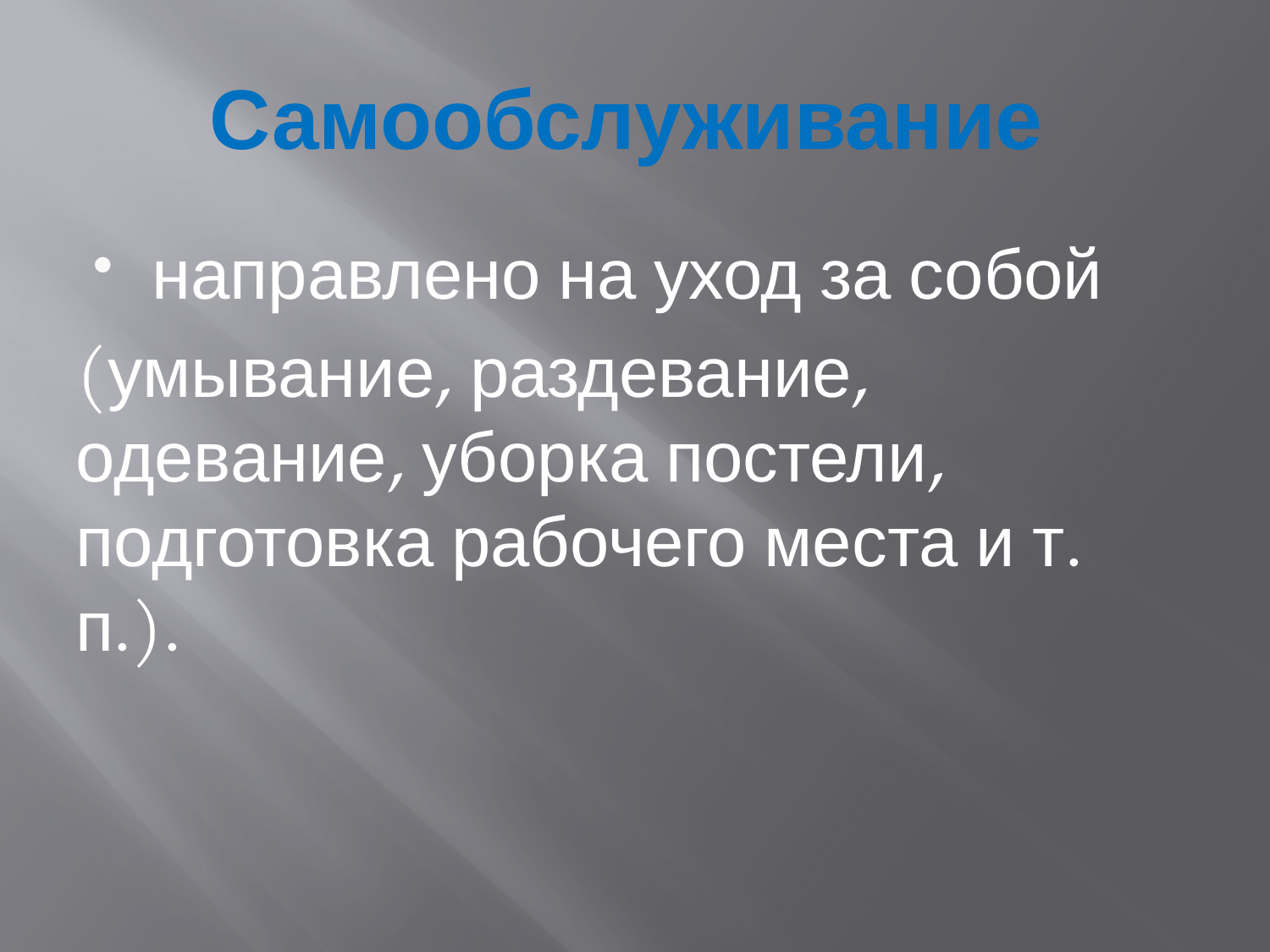

# Самообслуживание
направлено на уход за собой
(умывание, раздевание, одевание, уборка постели, подготовка рабочего места и т. п.).